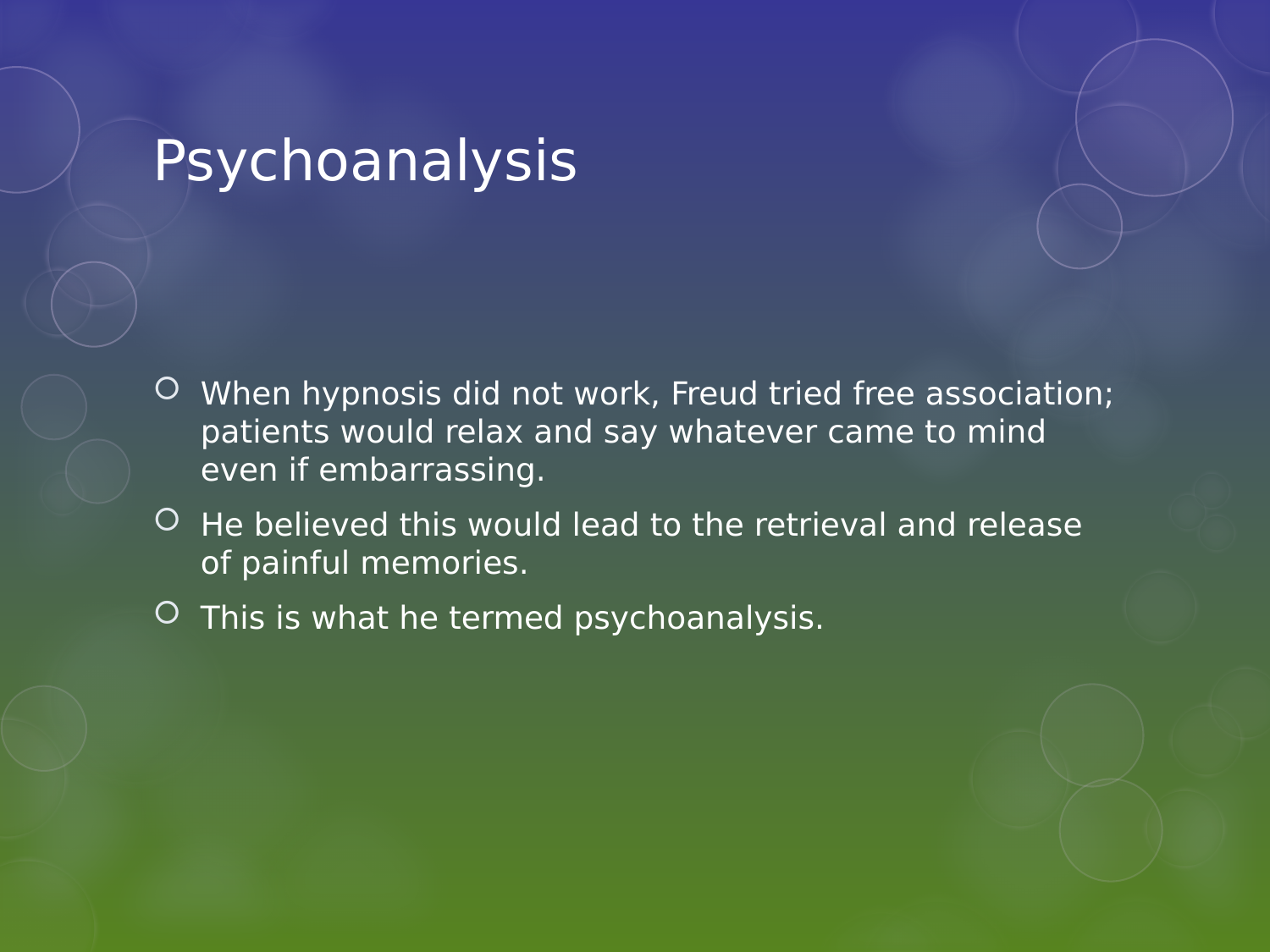

# Psychoanalysis
When hypnosis did not work, Freud tried free association; patients would relax and say whatever came to mind even if embarrassing.
He believed this would lead to the retrieval and release of painful memories.
This is what he termed psychoanalysis.